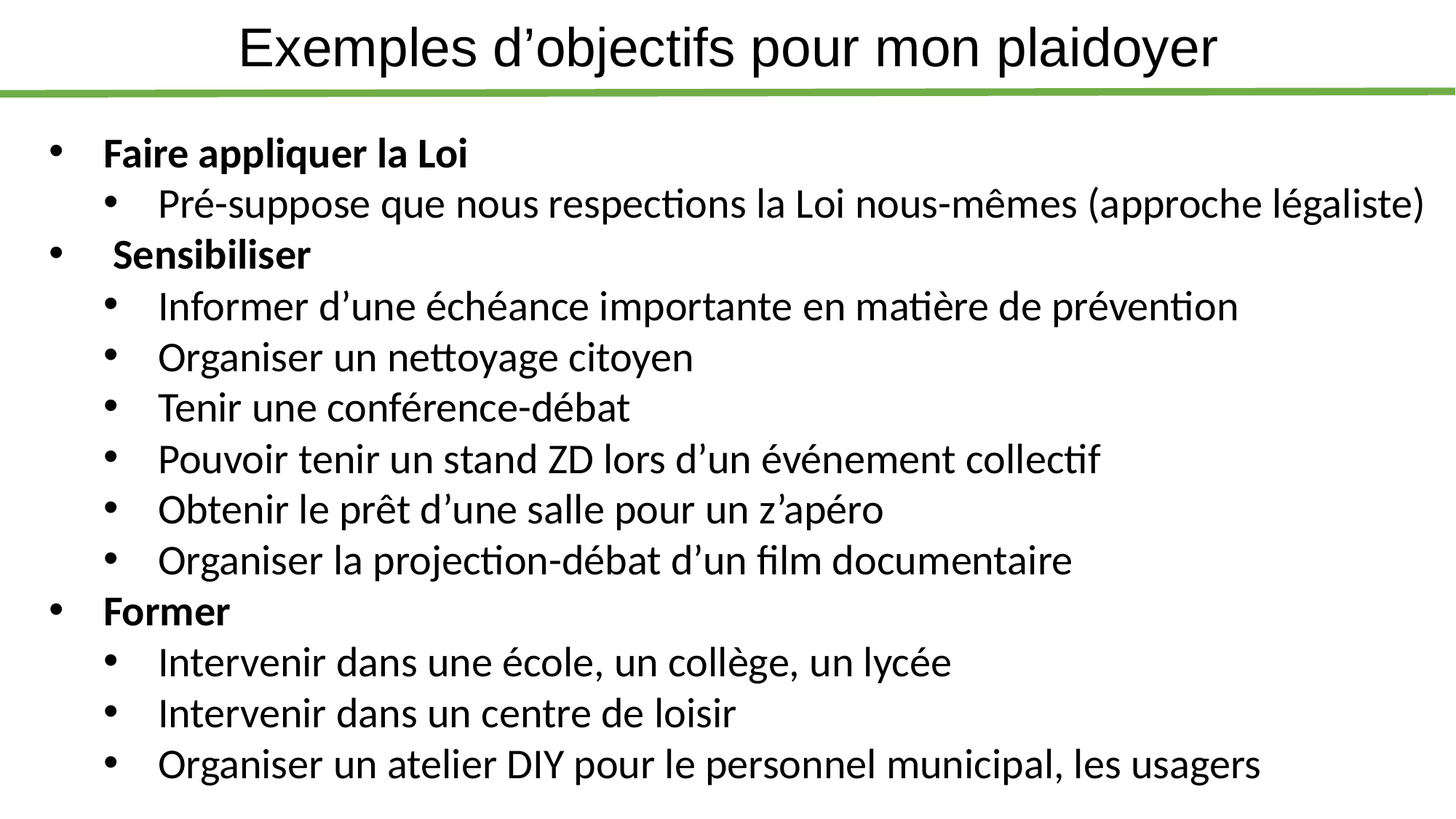

Exemples d’objectifs pour mon plaidoyer
Faire appliquer la Loi
Pré-suppose que nous respections la Loi nous-mêmes (approche légaliste)
 Sensibiliser
Informer d’une échéance importante en matière de prévention
Organiser un nettoyage citoyen
Tenir une conférence-débat
Pouvoir tenir un stand ZD lors d’un événement collectif
Obtenir le prêt d’une salle pour un z’apéro
Organiser la projection-débat d’un film documentaire
Former
Intervenir dans une école, un collège, un lycée
Intervenir dans un centre de loisir
Organiser un atelier DIY pour le personnel municipal, les usagers